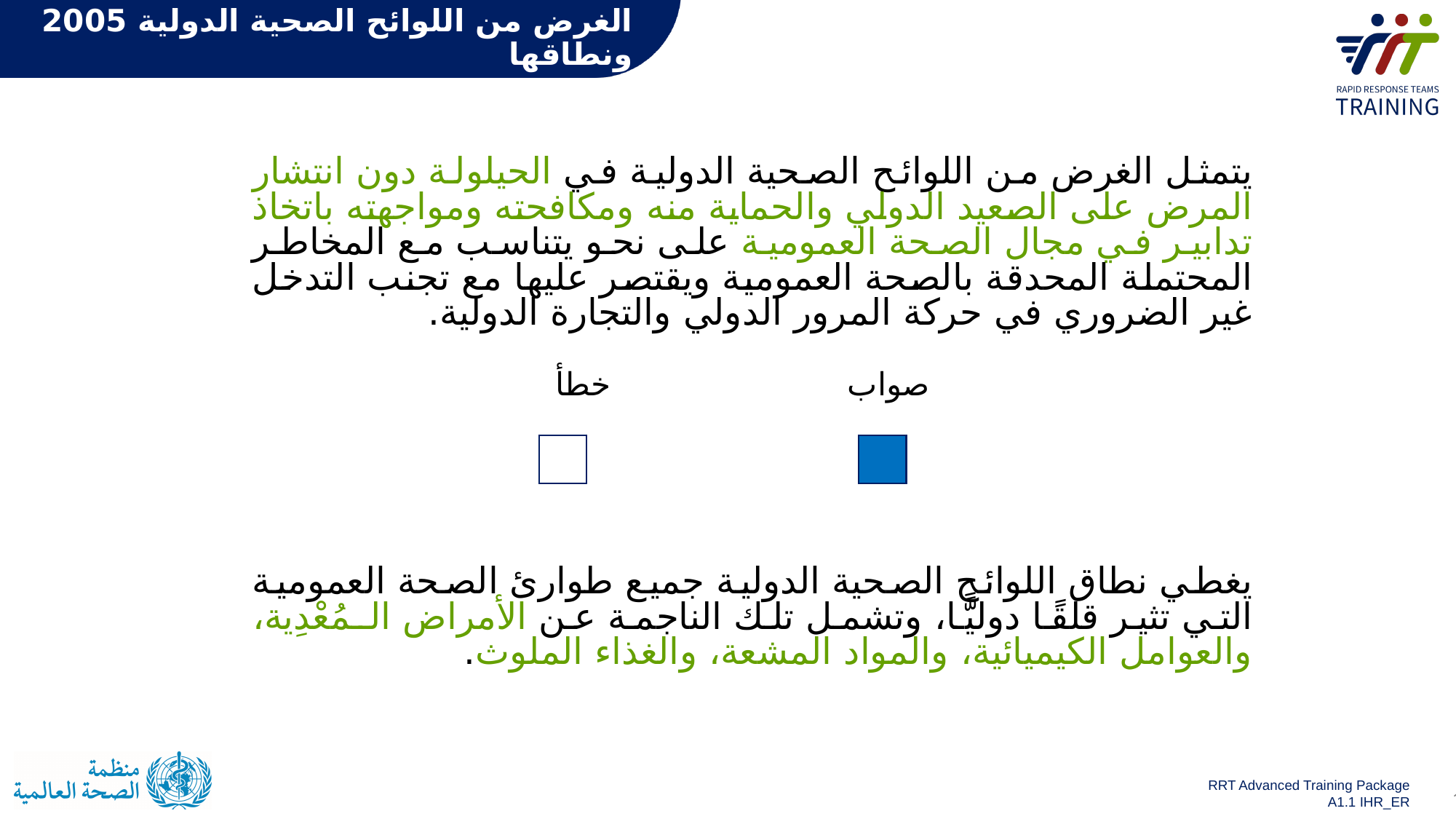

# الغرض من اللوائح الصحية الدولية 2005 ونطاقها
يتمثل الغرض من اللوائح الصحية الدولية في الحيلولة دون انتشار المرض على الصعيد الدولي والحماية منه ومكافحته ومواجهته باتخاذ تدابير في مجال الصحة العمومية على نحو يتناسب مع المخاطر المحتملة المحدقة بالصحة العمومية ويقتصر عليها مع تجنب التدخل غير الضروري في حركة المرور الدولي والتجارة الدولية.

يغطي نطاق اللوائح الصحية الدولية جميع طوارئ الصحة العمومية التي تثير قلقًا دوليًّا، وتشمل تلك الناجمة عن الأمراض الـمُعْدِية، والعوامل الكيميائية، والمواد المشعة، والغذاء الملوث.
خطأ
صواب